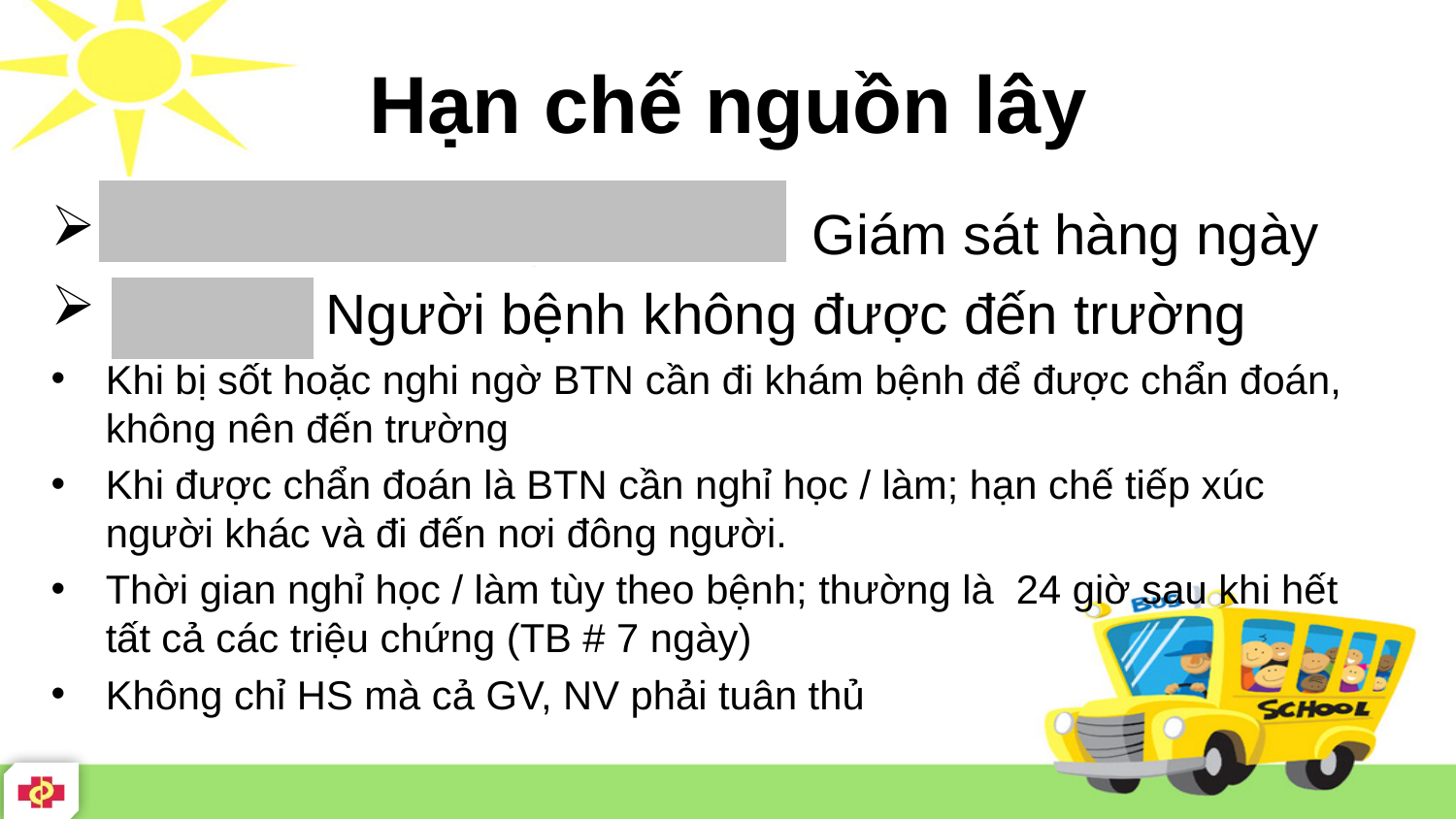

# Hạn chế nguồn lây

Phát hiện sớm người bệnh: Giám sát hàng ngày
Cách ly: Người bệnh không được đến trường
Khi bị sốt hoặc nghi ngờ BTN cần đi khám bệnh để được chẩn đoán, không nên đến trường
Khi được chẩn đoán là BTN cần nghỉ học / làm; hạn chế tiếp xúc người khác và đi đến nơi đông người.
Thời gian nghỉ học / làm tùy theo bệnh; thường là  24 giờ sau khi hết tất cả các triệu chứng (TB # 7 ngày)
Không chỉ HS mà cả GV, NV phải tuân thủ